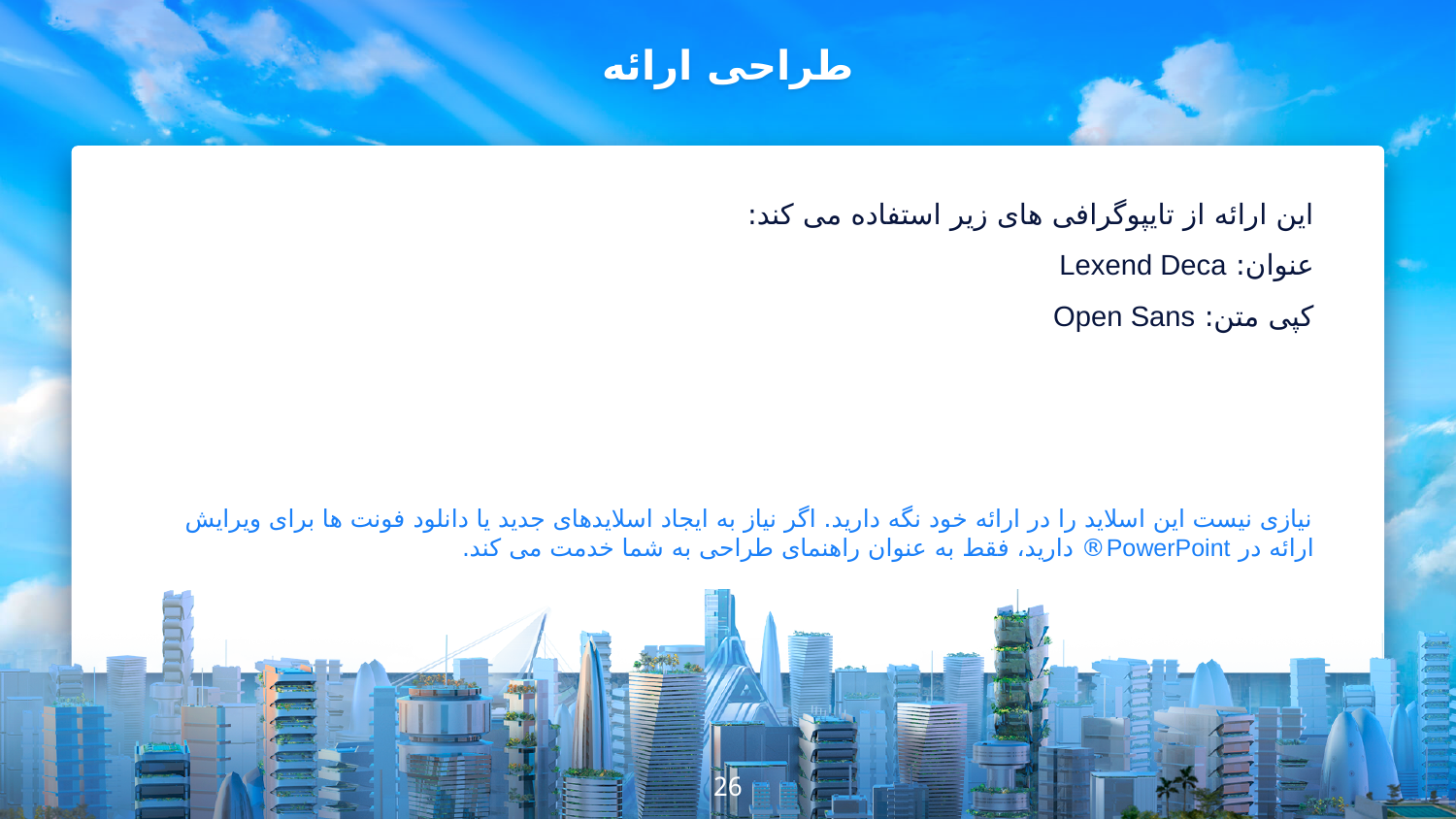

# طراحی ارائه
این ارائه از تایپوگرافی های زیر استفاده می کند:
عنوان: Lexend Deca
کپی متن: Open Sans
نیازی نیست این اسلاید را در ارائه خود نگه دارید. اگر نیاز به ایجاد اسلایدهای جدید یا دانلود فونت ها برای ویرایش ارائه در PowerPoint® دارید، فقط به عنوان راهنمای طراحی به شما خدمت می کند.

26